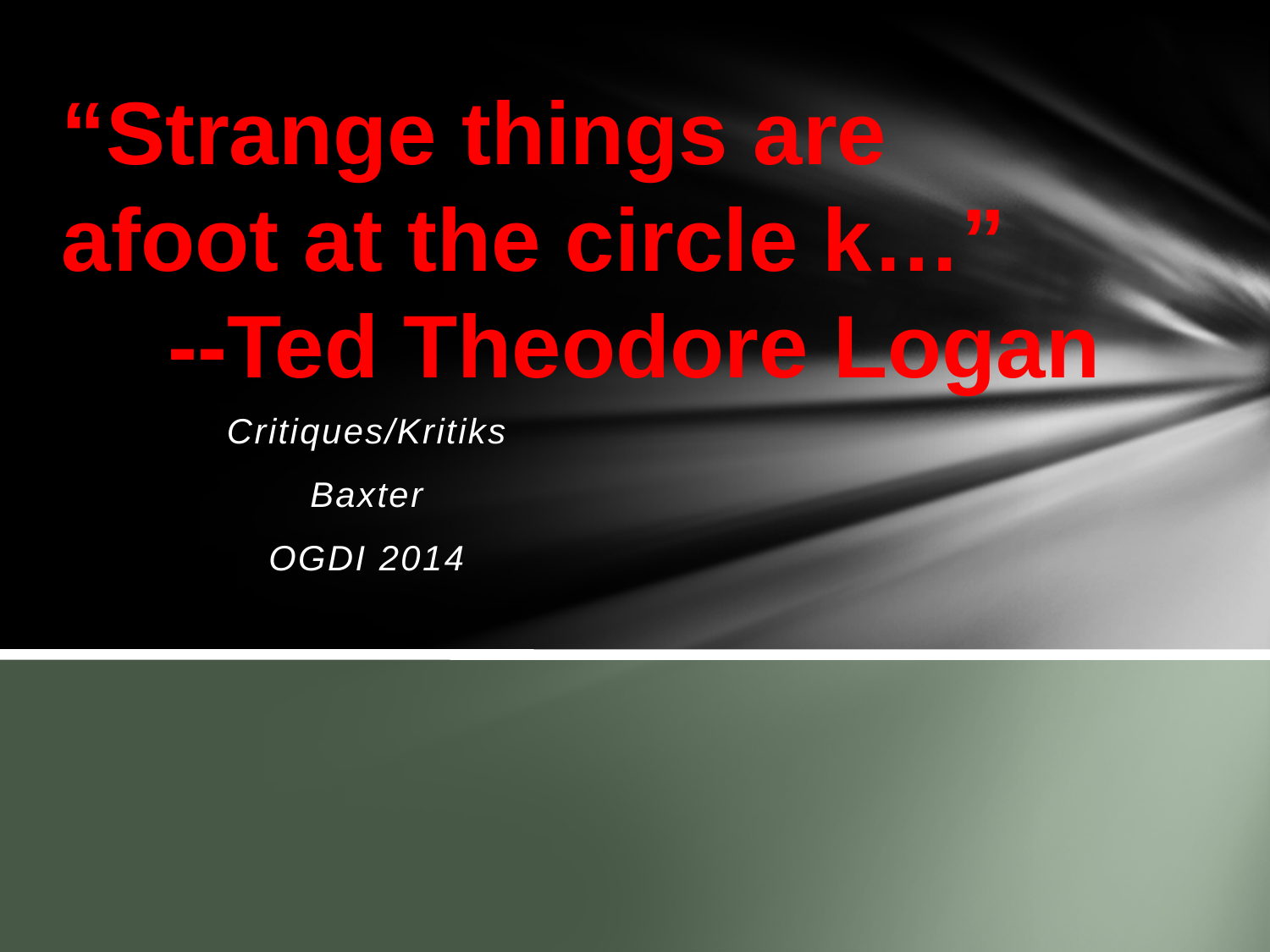

# “Strange things are afoot at the circle k…” --Ted Theodore Logan
Critiques/Kritiks
Baxter
OGDI 2014